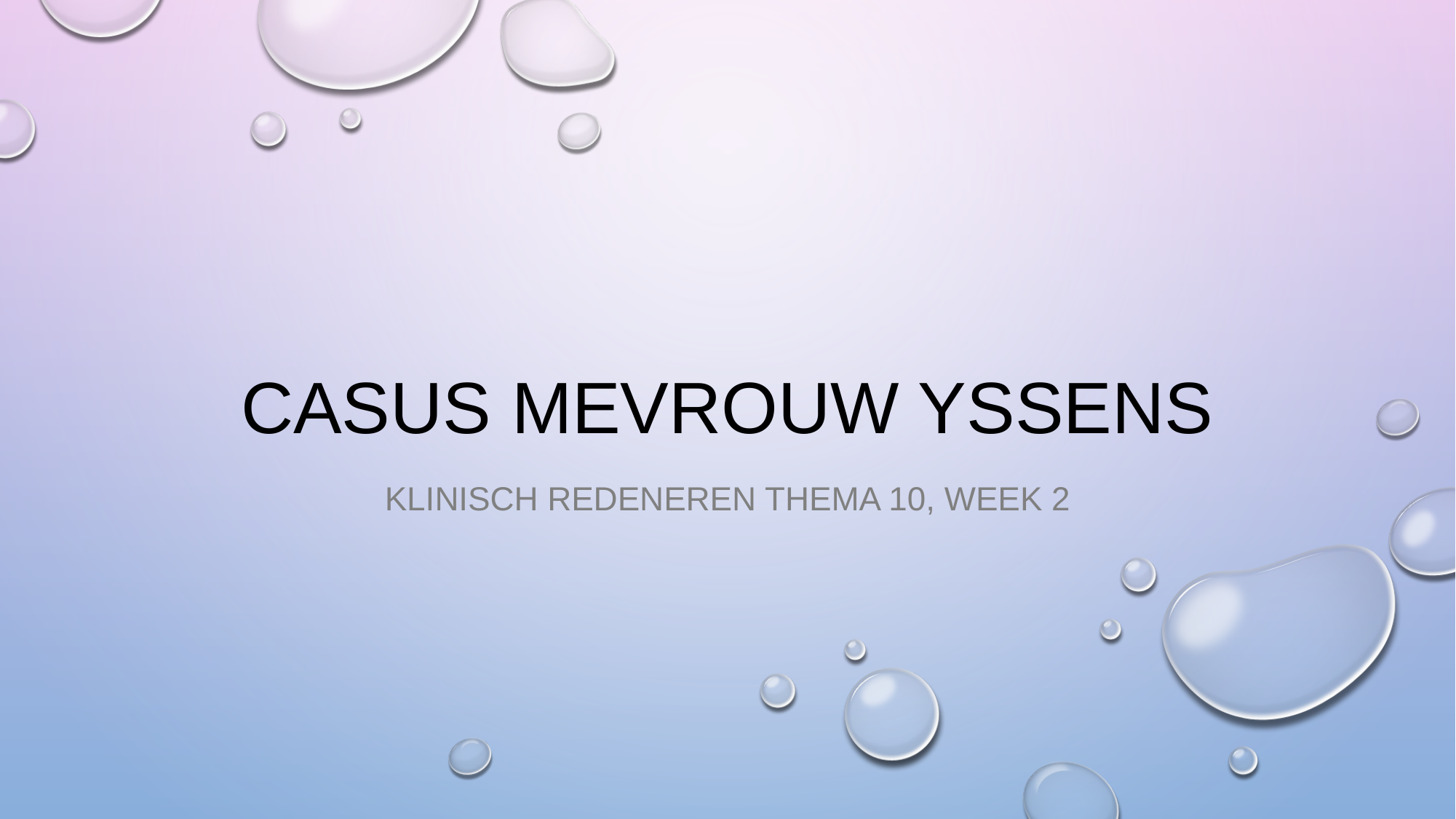

# Casus Mevrouw Yssens
Klinisch redeneren thema 10, week 2